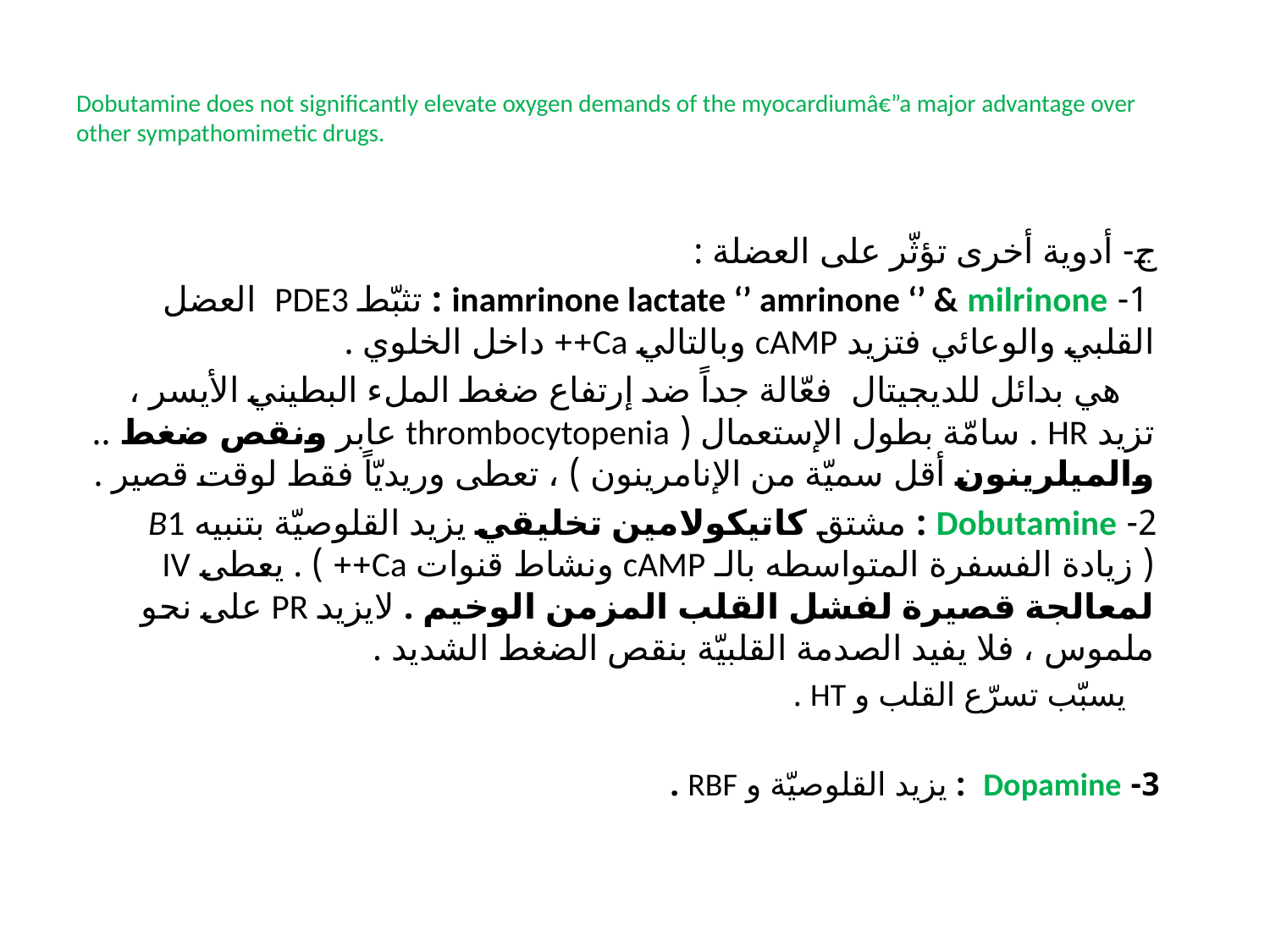

# Dobutamine does not significantly elevate oxygen demands of the myocardiumâ€”a major advantage over other sympathomimetic drugs.
    ج- أدوية أخرى تؤثّر على العضلة :
     1- inamrinone lactate ‘’ amrinone ‘’ & milrinone : تثبّط PDE3  العضل القلبي والوعائي فتزيد cAMP وبالتالي Ca++ داخل الخلوي .
        هي بدائل للديجيتال  فعّالة جداً ضد إرتفاع ضغط الملء البطيني الأيسر ، تزيد HR . سامّة بطول الإستعمال ( thrombocytopenia عابر ونقص ضغط .. والميلرينون أقل سميّة من الإنامرينون ) ، تعطى وريديّاً فقط لوقت قصير .
    2- Dobutamine : مشتق كاتيكولامين تخليقي يزيد القلوصيّة بتنبيه B1 ( زيادة الفسفرة المتواسطه بالـ cAMP ونشاط قنوات Ca++ ) . يعطى IV لمعالجة قصيرة لفشل القلب المزمن الوخيم . لايزيد PR على نحو ملموس ، فلا يفيد الصدمة القلبيّة بنقص الضغط الشديد .
        يسبّب تسرّع القلب و HT .

    3- Dopamine  : يزيد القلوصيّة و RBF .